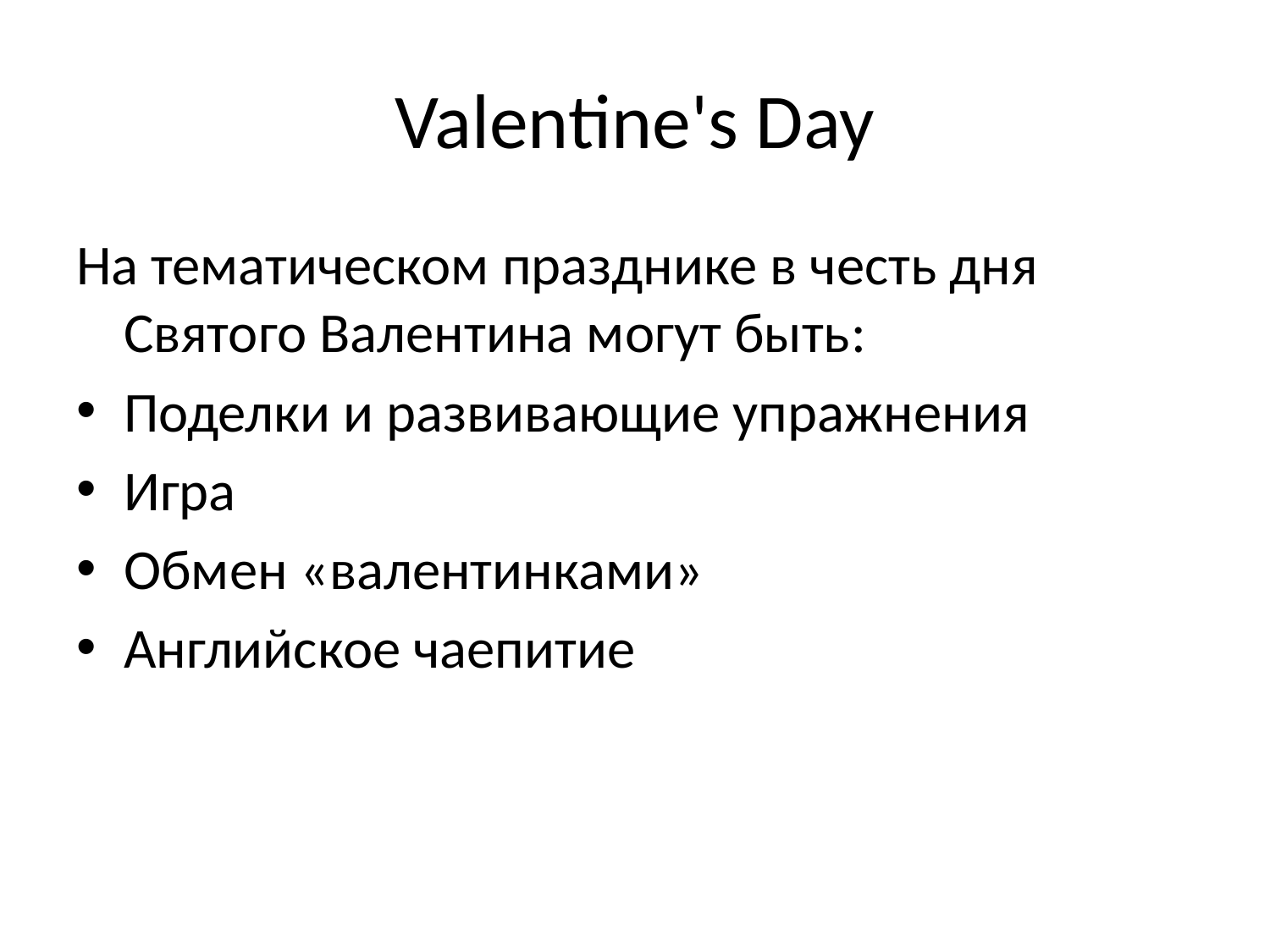

# Valentine's Day
На тематическом празднике в честь дня Святого Валентина могут быть:
Поделки и развивающие упражнения
Игра
Обмен «валентинками»
Английское чаепитие